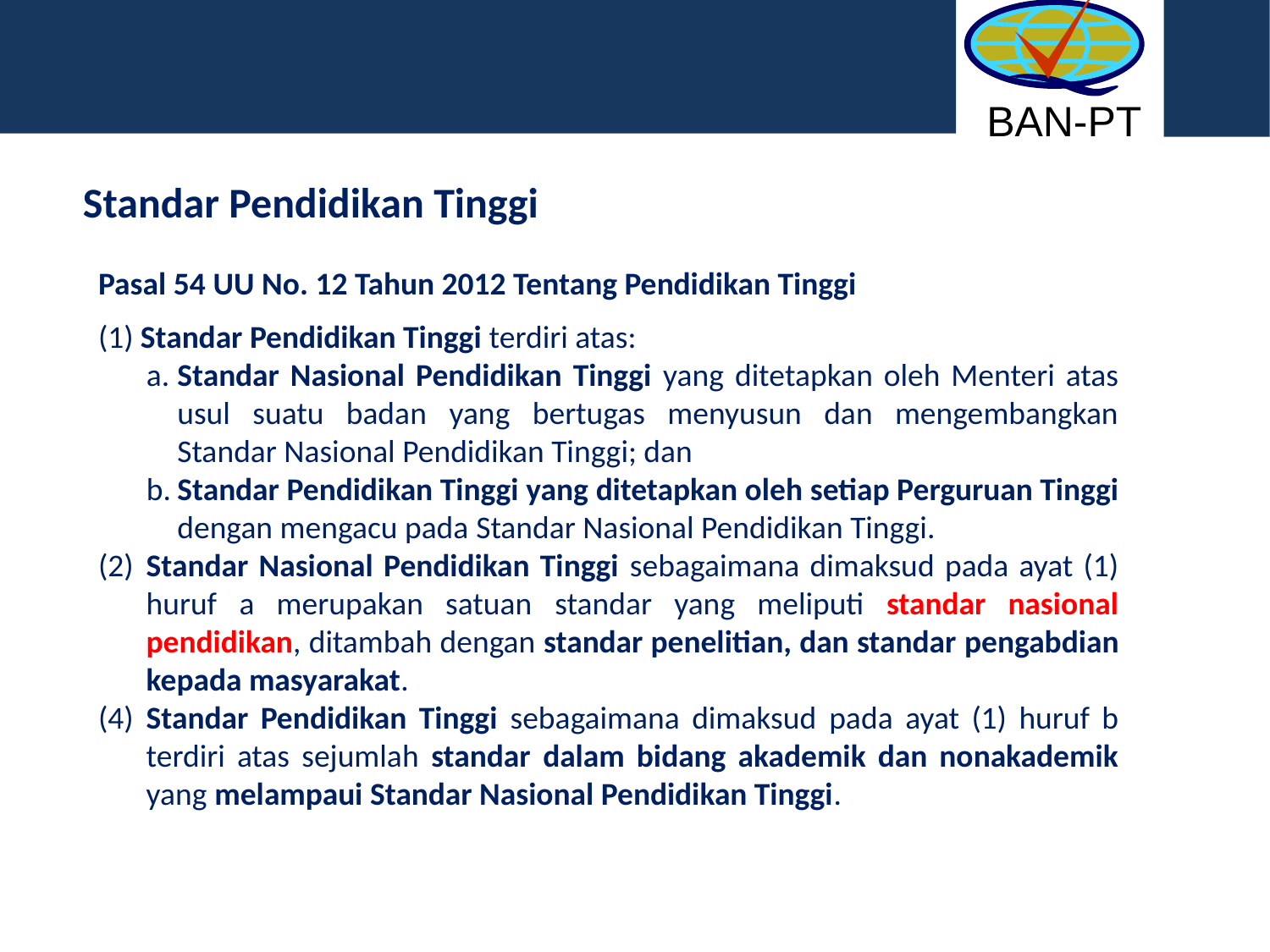

BAN-PT

Standar Pendidikan Tinggi
Pasal 54 UU No. 12 Tahun 2012 Tentang Pendidikan Tinggi

(1) Standar Pendidikan Tinggi terdiri atas:
a.	Standar Nasional Pendidikan Tinggi yang ditetapkan oleh Menteri atas usul suatu badan yang bertugas menyusun dan mengembangkan Standar Nasional Pendidikan Tinggi; dan
b.	Standar Pendidikan Tinggi yang ditetapkan oleh setiap Perguruan Tinggi dengan mengacu pada Standar Nasional Pendidikan Tinggi.
(2)	Standar Nasional Pendidikan Tinggi sebagaimana dimaksud pada ayat (1) huruf a merupakan satuan standar yang meliputi standar nasional pendidikan, ditambah dengan standar penelitian, dan standar pengabdian kepada masyarakat.
(4)	Standar Pendidikan Tinggi sebagaimana dimaksud pada ayat (1) huruf b terdiri atas sejumlah standar dalam bidang akademik dan nonakademik yang melampaui Standar Nasional Pendidikan Tinggi.